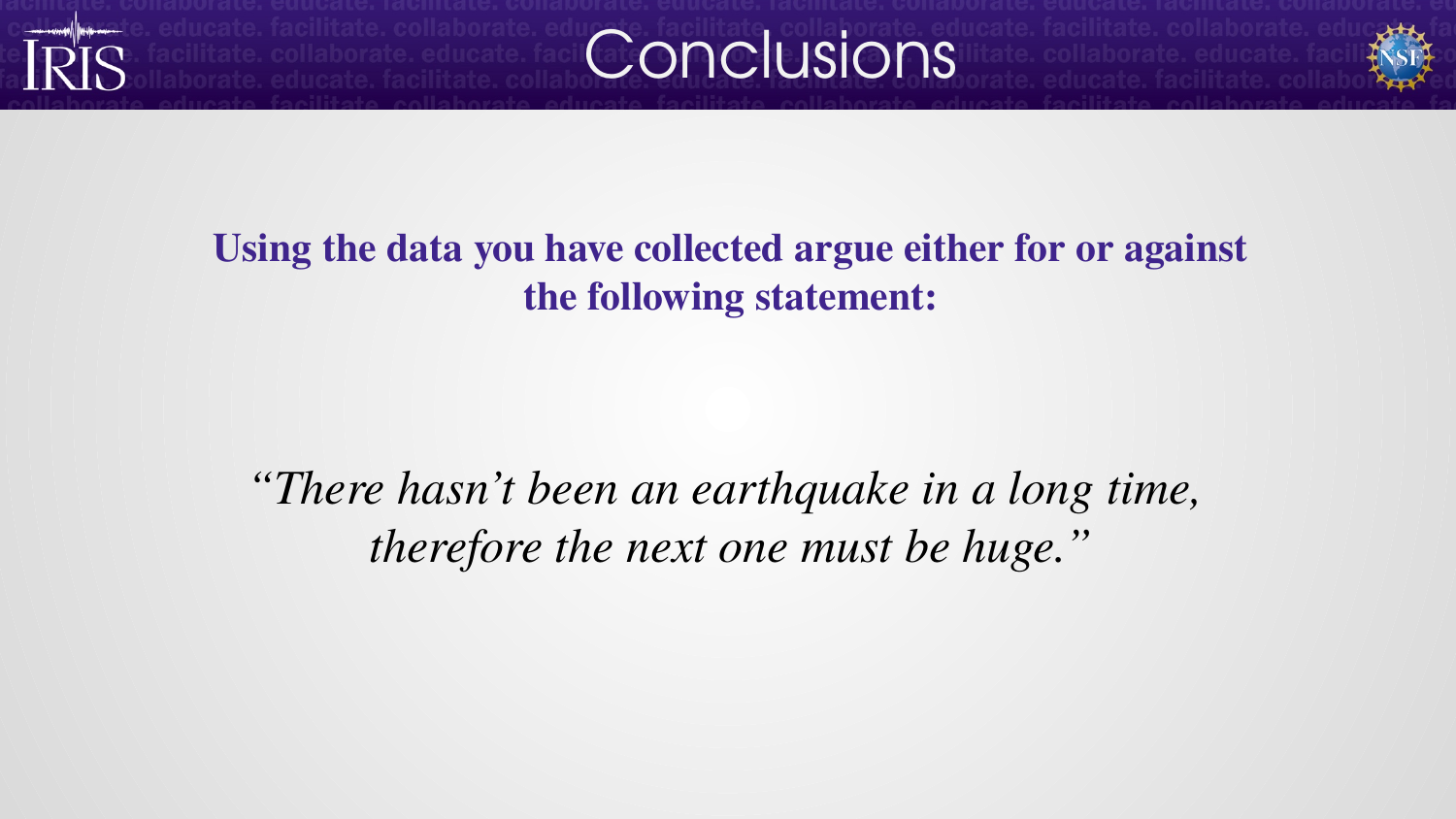

Conclusions
Using the data you have collected argue either for or against the following statement:
“There hasn’t been an earthquake in a long time,
therefore the next one must be huge.”